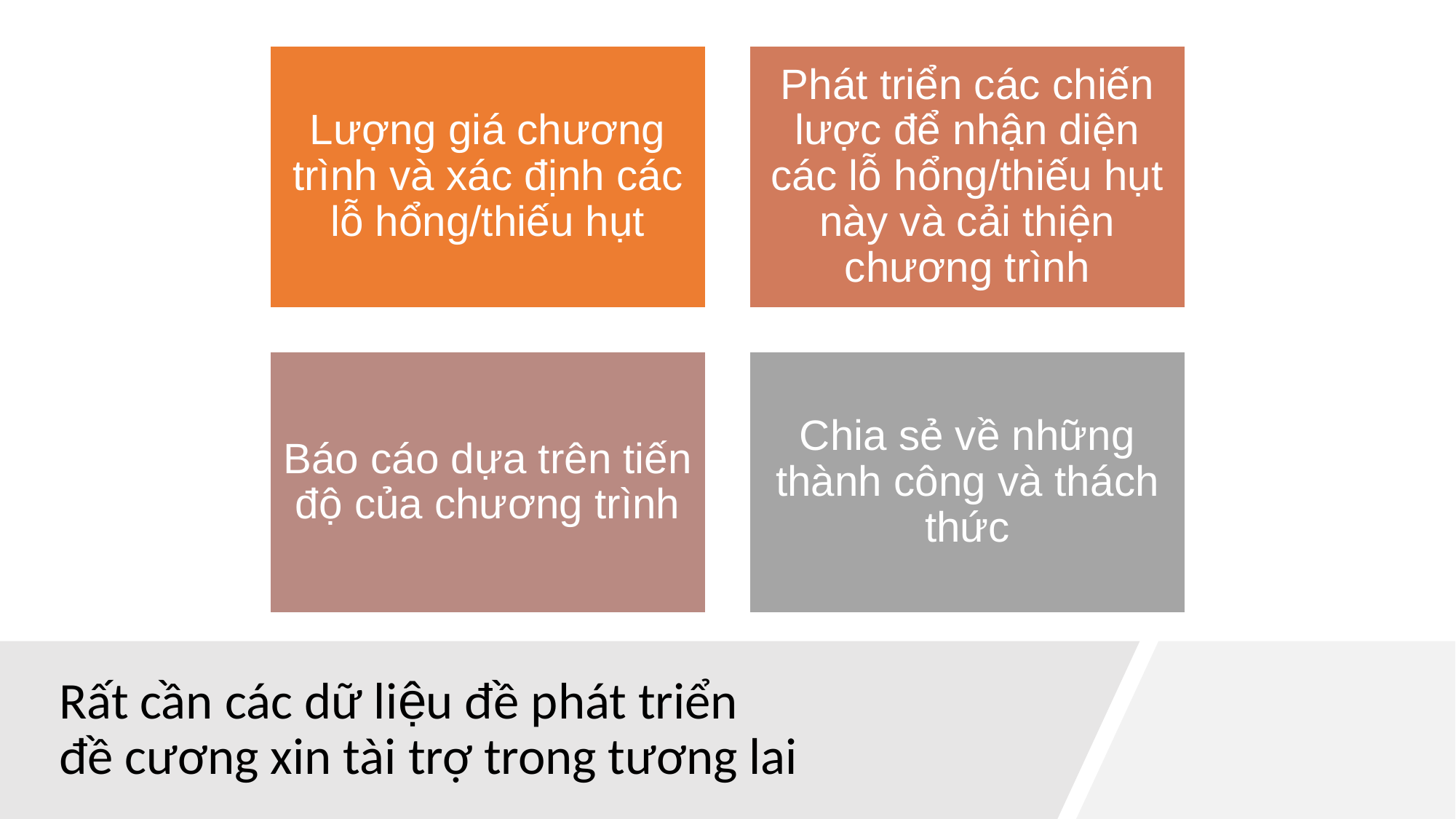

Lượng giá chương trình và xác định các lỗ hổng/thiếu hụt
Phát triển các chiến lược để nhận diện các lỗ hổng/thiếu hụt này và cải thiện chương trình
Báo cáo dựa trên tiến độ của chương trình
Chia sẻ về những thành công và thách thức

# Rất cần các dữ liệu đề phát triển đề cương xin tài trợ trong tương lai
3